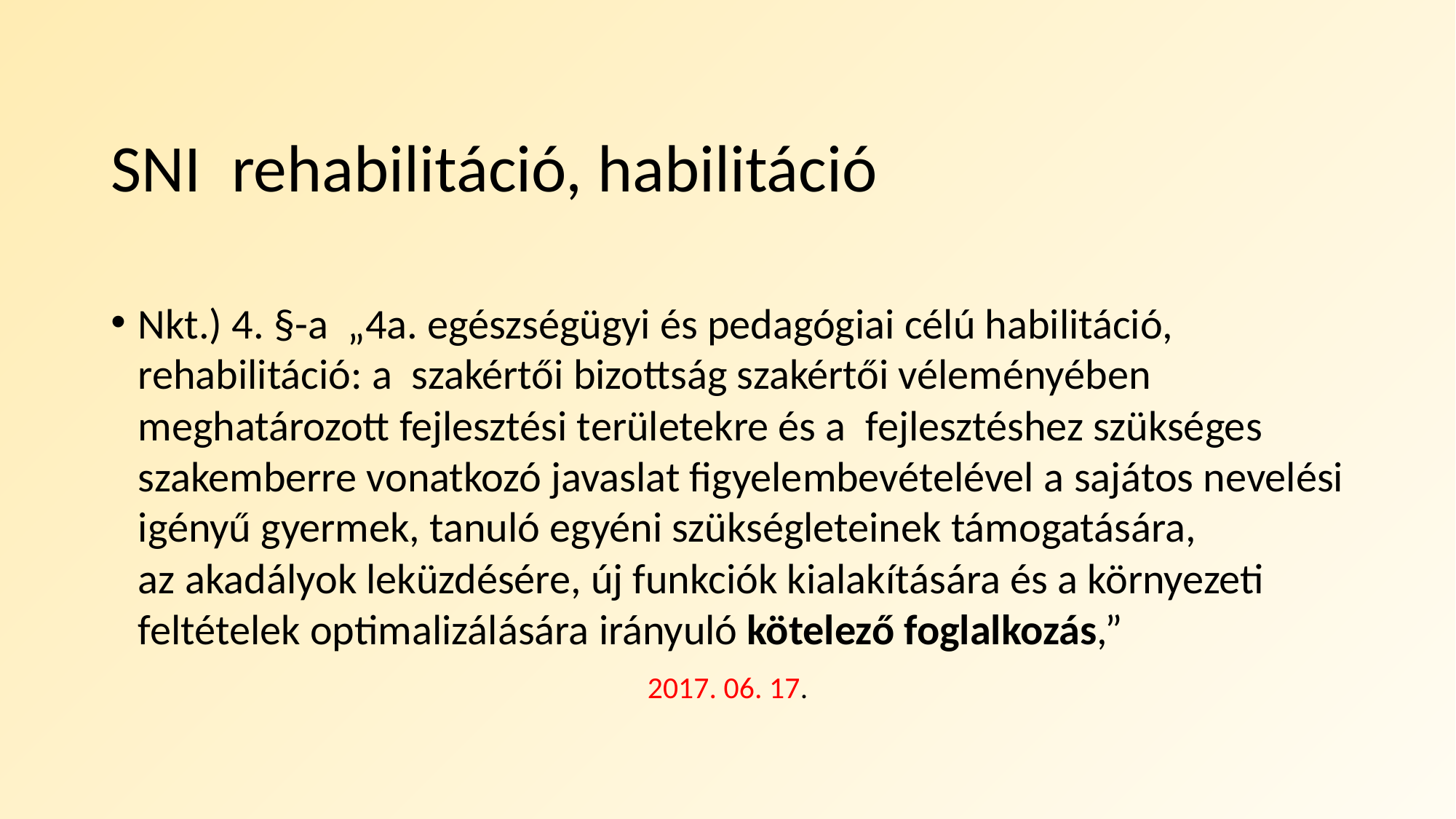

# SNI  rehabilitáció, habilitáció
Nkt.) 4. §-a  „4a. egészségügyi és pedagógiai célú habilitáció, rehabilitáció: a  szakértői bizottság szakértői véleményében meghatározott fejlesztési területekre és a  fejlesztéshez szükséges szakemberre vonatkozó javaslat figyelembevételével a sajátos nevelési igényű gyermek, tanuló egyéni szükségleteinek támogatására, az akadályok leküzdésére, új funkciók kialakítására és a környezeti feltételek optimalizálására irányuló kötelező foglalkozás,”
2017. 06. 17.